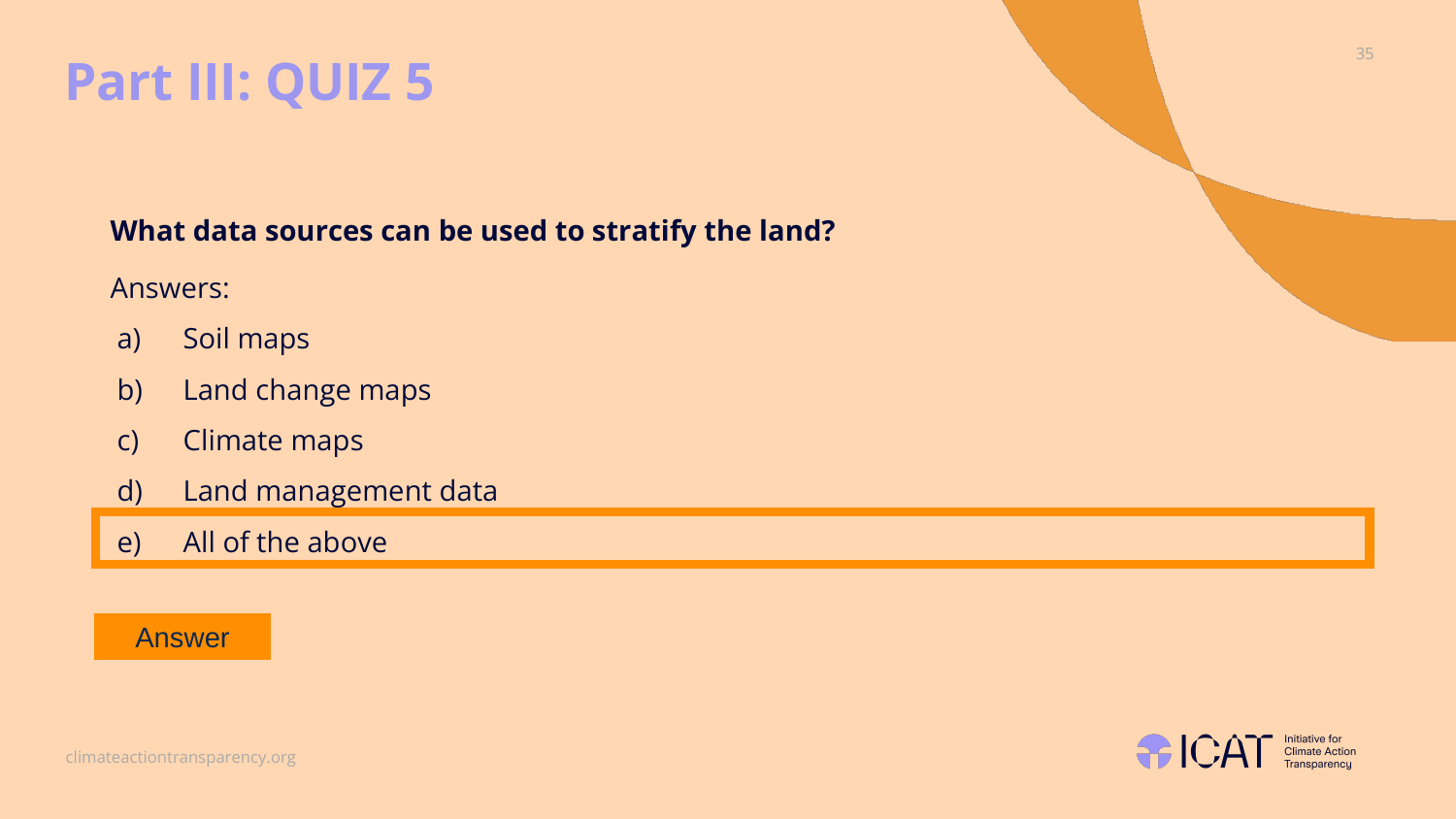

# Part III: QUIZ 5
What data sources can be used to stratify the land?
Answers:
Soil maps
Land change maps
Climate maps
Land management data
All of the above

Answer